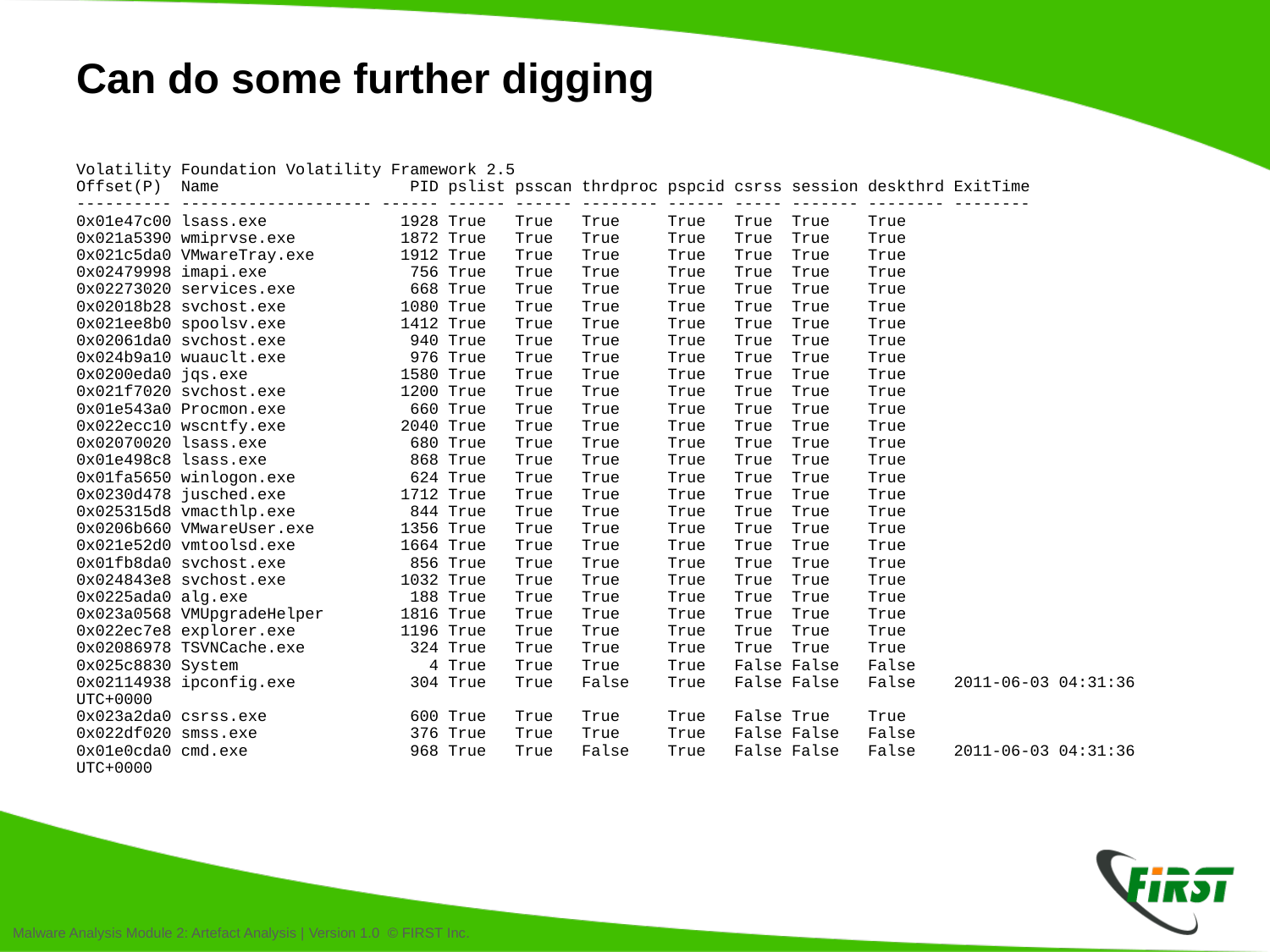

# Can do some further digging
Volatility Foundation Volatility Framework 2.5
Offset(P)  Name                    PID pslist psscan thrdproc pspcid csrss session deskthrd ExitTime
---------- -------------------- ------ ------ ------ -------- ------ ----- ------- -------- --------
0x01e47c00 lsass.exe              1928 True   True   True     True   True  True    True
0x021a5390 wmiprvse.exe           1872 True   True   True     True   True  True    True
0x021c5da0 VMwareTray.exe         1912 True   True   True     True   True  True    True
0x02479998 imapi.exe               756 True   True   True     True   True  True    True
0x02273020 services.exe            668 True   True   True     True   True  True    True
0x02018b28 svchost.exe            1080 True   True   True     True   True  True    True
0x021ee8b0 spoolsv.exe            1412 True   True   True     True   True  True    True
0x02061da0 svchost.exe             940 True   True   True     True   True  True    True
0x024b9a10 wuauclt.exe             976 True   True   True     True   True  True    True
0x0200eda0 jqs.exe                1580 True   True   True     True   True  True    True
0x021f7020 svchost.exe            1200 True   True   True     True   True  True    True
0x01e543a0 Procmon.exe             660 True   True   True     True   True  True    True
0x022ecc10 wscntfy.exe            2040 True   True   True     True   True  True    True
0x02070020 lsass.exe               680 True   True   True     True   True  True    True
0x01e498c8 lsass.exe               868 True   True   True     True   True  True    True
0x01fa5650 winlogon.exe            624 True   True   True     True   True  True    True
0x0230d478 jusched.exe            1712 True   True   True     True   True  True    True
0x025315d8 vmacthlp.exe            844 True   True   True     True   True  True    True
0x0206b660 VMwareUser.exe         1356 True   True   True     True   True  True    True
0x021e52d0 vmtoolsd.exe           1664 True   True   True     True   True  True    True
0x01fb8da0 svchost.exe             856 True   True   True     True   True  True    True
0x024843e8 svchost.exe            1032 True   True   True     True   True  True    True
0x0225ada0 alg.exe                 188 True   True   True     True   True  True    True
0x023a0568 VMUpgradeHelper        1816 True   True   True     True   True  True    True
0x022ec7e8 explorer.exe           1196 True   True   True     True   True  True    True
0x02086978 TSVNCache.exe           324 True   True   True     True   True  True    True
0x025c8830 System                    4 True   True   True     True   False False   False
0x02114938 ipconfig.exe            304 True   True   False    True   False False   False    2011-06-03 04:31:36 UTC+0000
0x023a2da0 csrss.exe               600 True   True   True     True   False True    True
0x022df020 smss.exe                376 True   True   True     True   False False   False
0x01e0cda0 cmd.exe                 968 True   True   False    True   False False   False    2011-06-03 04:31:36 UTC+0000